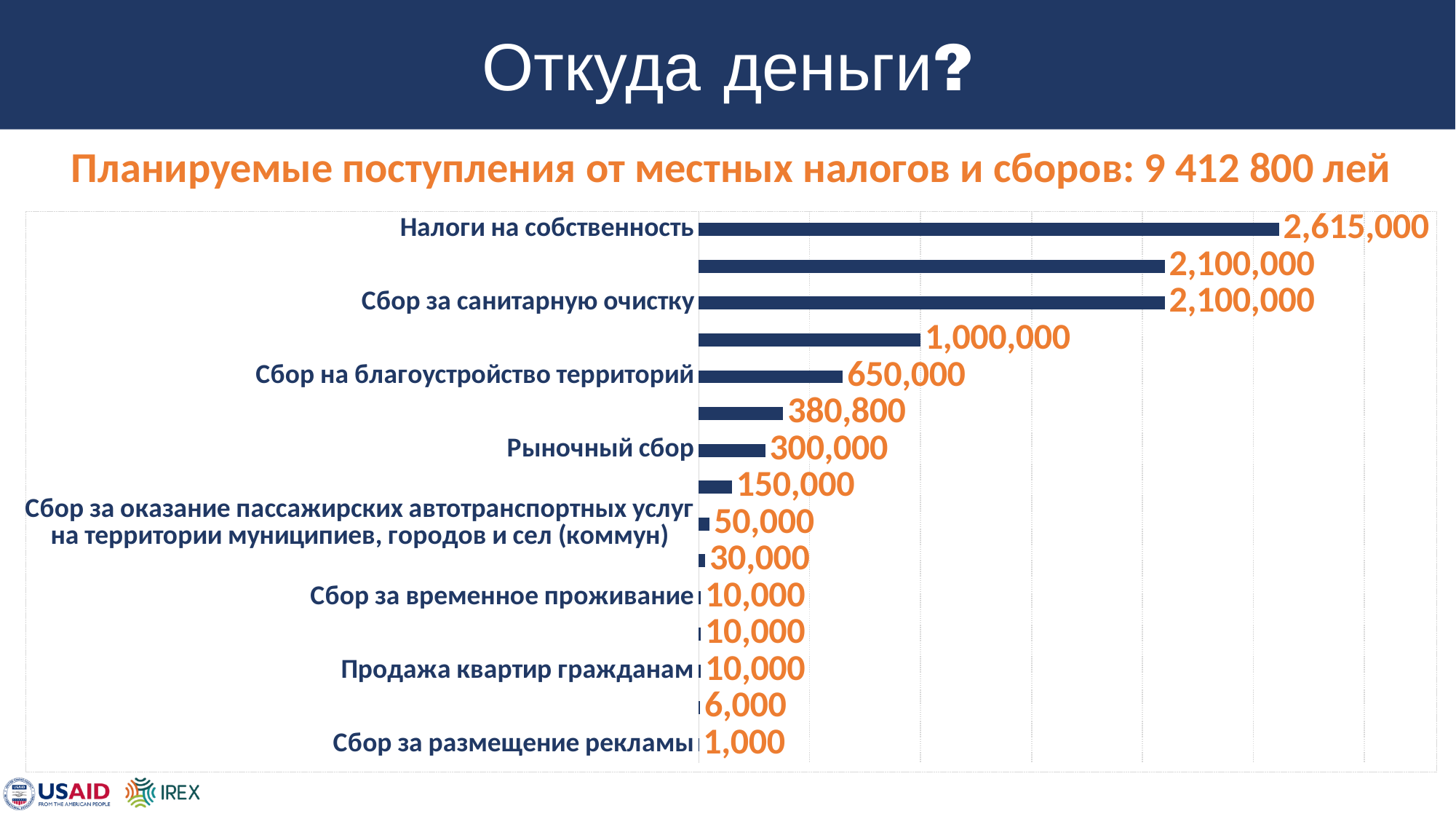

# Откуда деньги?
Планируемые поступления от местных налогов и сборов: 9 412 800 лей

### Chart

| Category | доходы, лей |
|---|---|
| Налоги на собственность | 2615000.0 |
| Сбор за объекты торговли и/или объекты по оказанию услуг | 2100000.0 |
| Сбор за санитарную очистку | 2100000.0 |
| Сбор за предпринимательский патент | 1000000.0 |
| Сбор на благоустройство территорий | 650000.0 |
| Прочие доходы | 380800.0 |
| Рыночный сбор | 300000.0 |
| Сбор за рекламные устройства | 150000.0 |
| Сбор за оказание пассажирских автотранспортных услуг на территории муниципиев, городов и сел (коммун) | 50000.0 |
| Сбор за парковку автотранспорта | 30000.0 |
| Сбор за временное проживание | 10000.0 |
| Добровольные пожертвования | 10000.0 |
| Продажа квартир гражданам | 10000.0 |
| Сбор за воду | 6000.0 |
| Сбор за размещение рекламы | 1000.0 |